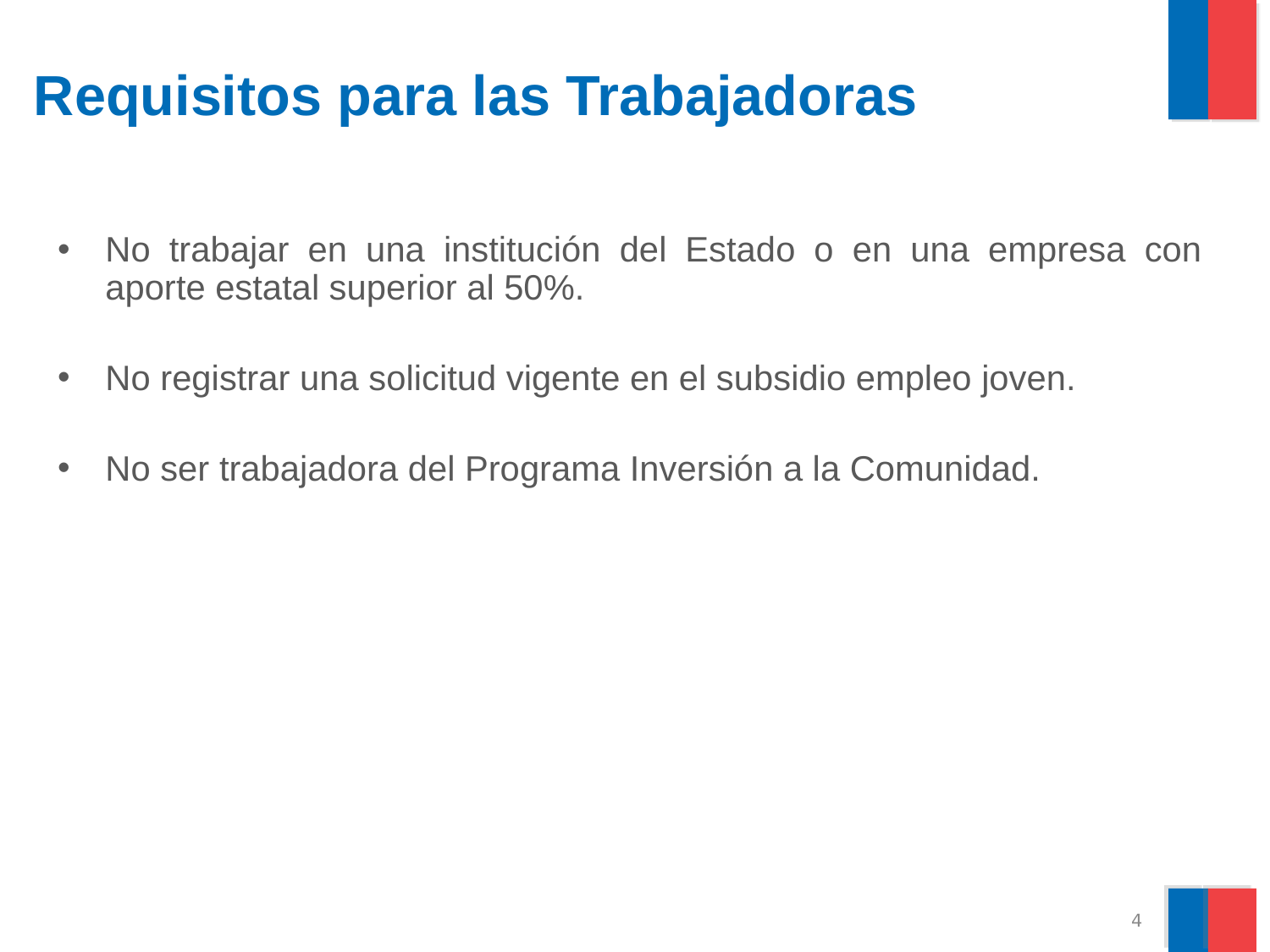

# Requisitos para las Trabajadoras

No trabajar en una institución del Estado o en una empresa con aporte estatal superior al 50%.

No registrar una solicitud vigente en el subsidio empleo joven.

No ser trabajadora del Programa Inversión a la Comunidad.

4